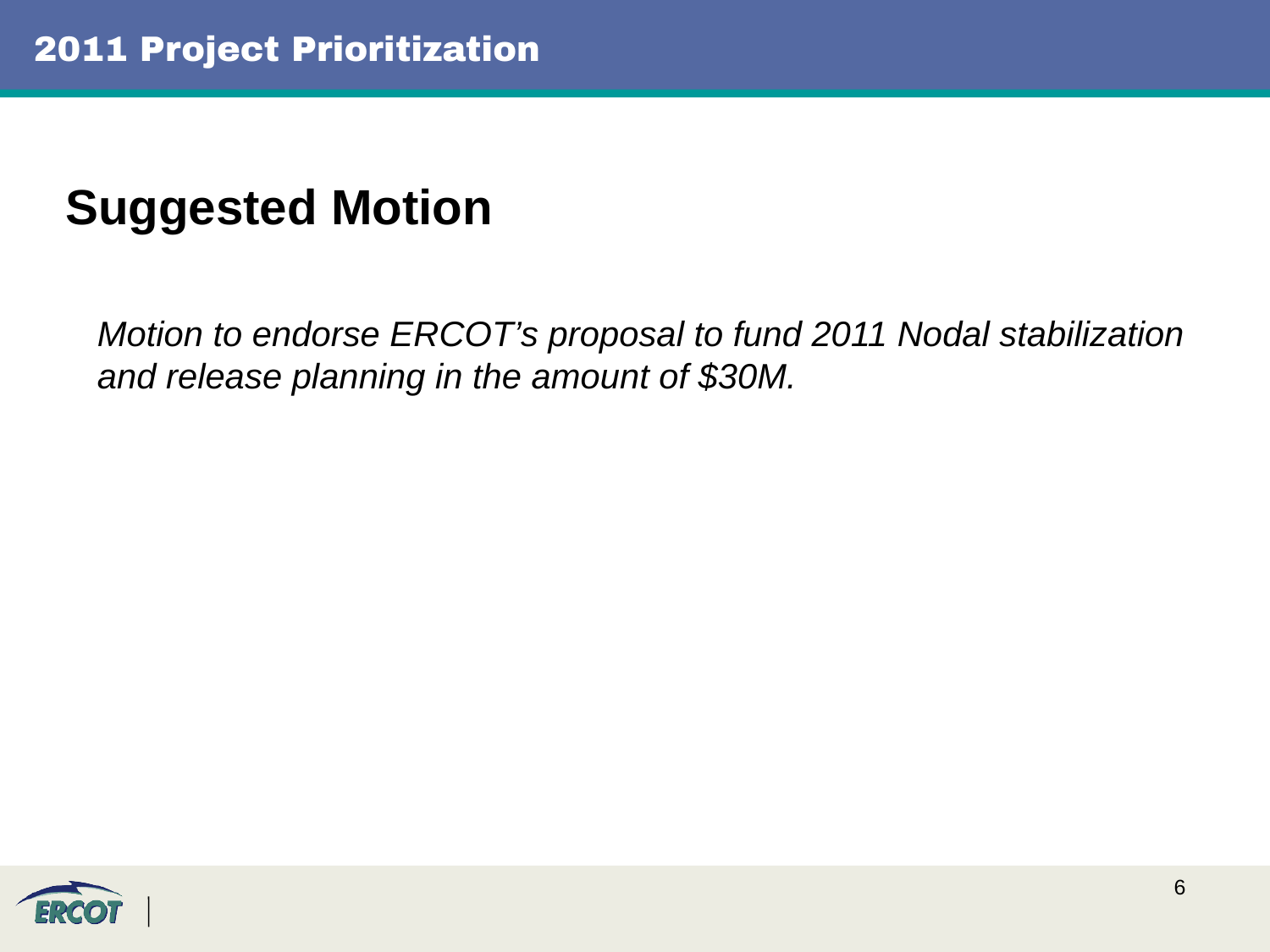

# 2011 Project Prioritization
Suggested Motion

	Motion to endorse ERCOT’s proposal to fund 2011 Nodal stabilization and release planning in the amount of $30M.